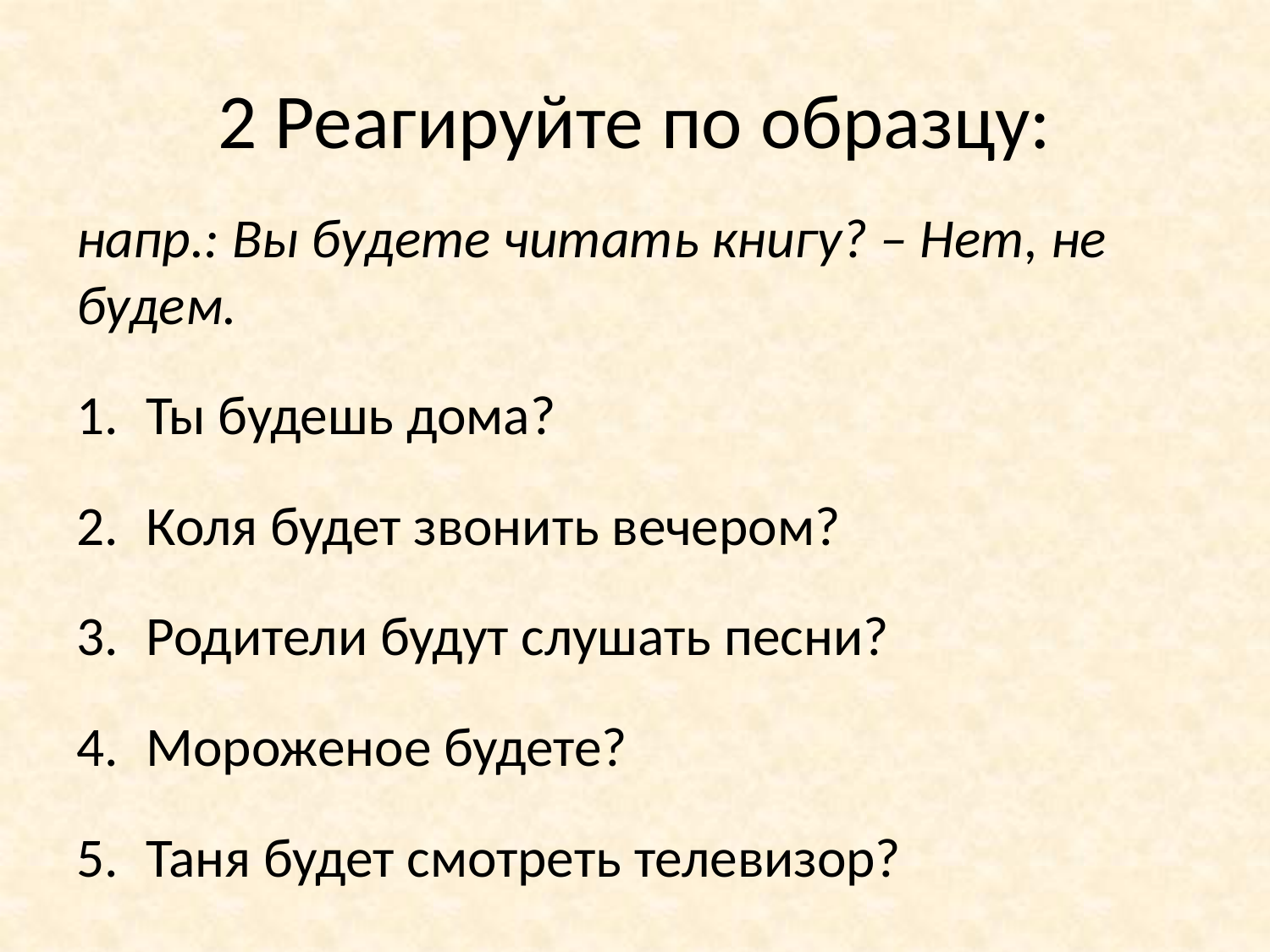

# 2 Реагируйте по образцу:
напр.: Вы будете читать книгу? – Нет, не будем.
Ты будешь дома?
Коля будет звонить вечером?
Родители будут слушать песни?
Мороженое будете?
Таня будет смотреть телевизор?